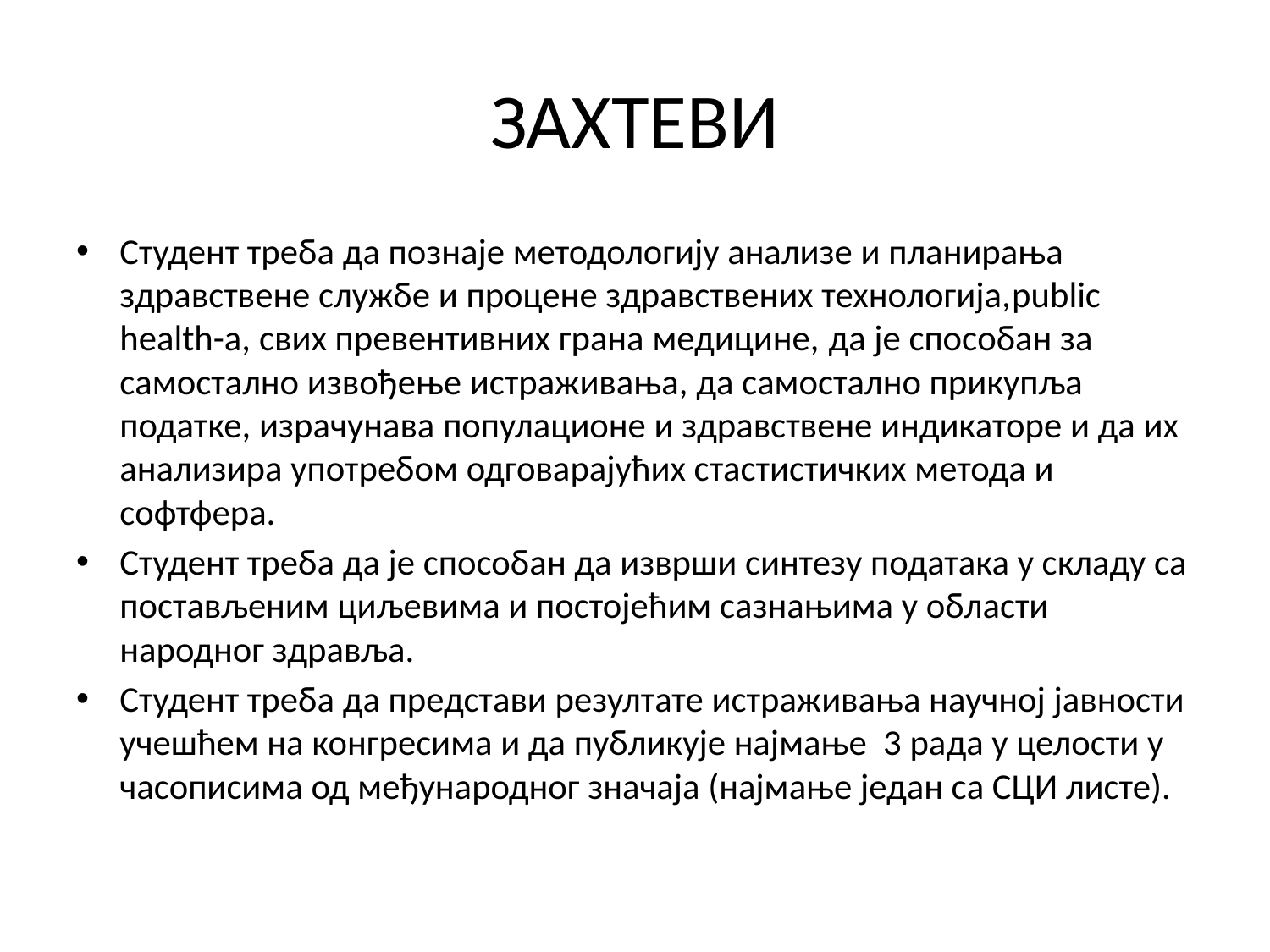

# ЗАХТЕВИ
Студент треба да познаје методологију анализе и планирања здравствене службе и процене здравствених технологија,public health-a, свих превентивних грана медицине, да је способан за самостално извођење истраживања, да самостално прикупља податке, израчунава популационе и здравствене индикаторе и да их анализира употребом одговарајућих стастистичких метода и софтфера.
Студент треба да је способан да изврши синтезу података у складу са постављеним циљевима и постојећим сазнањима у области народног здравља.
Студент треба да представи резултате истраживања научној јавности учешћем на конгресима и да публикује најмање  3 рада у целости у часописима од међународног значаја (најмање један са СЦИ листе).